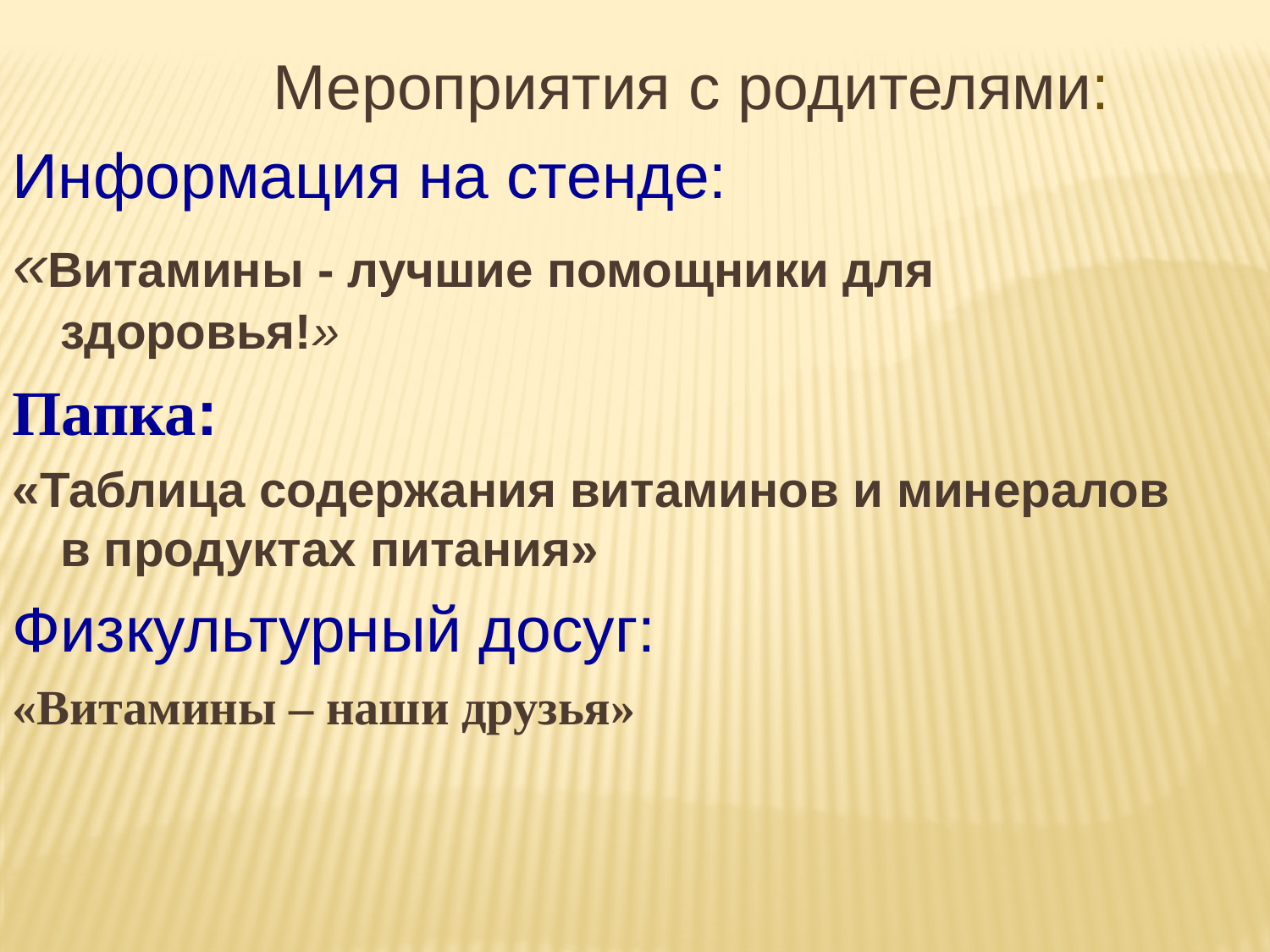

Мероприятия с родителями:
Информация на стенде:
«Витамины - лучшие помощники для здоровья!»
Папка:
«Таблица содержания витаминов и минералов в продуктах питания»
Физкультурный досуг:
«Витамины – наши друзья»